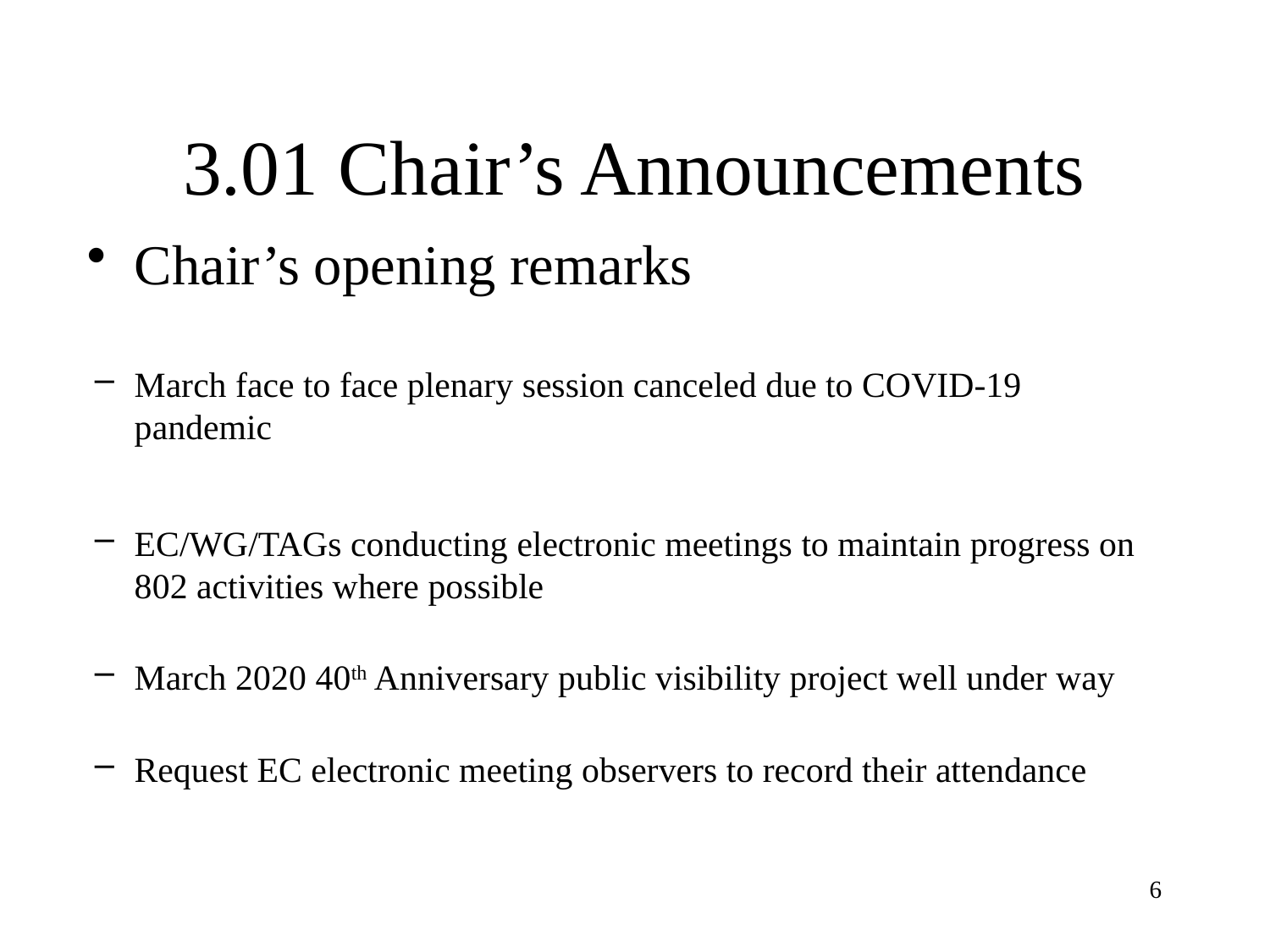

# 3.01 Chair’s Announcements
Chair’s opening remarks

March face to face plenary session canceled due to COVID-19 pandemic

EC/WG/TAGs conducting electronic meetings to maintain progress on 802 activities where possible
March 2020 40th Anniversary public visibility project well under way
Request EC electronic meeting observers to record their attendance

6